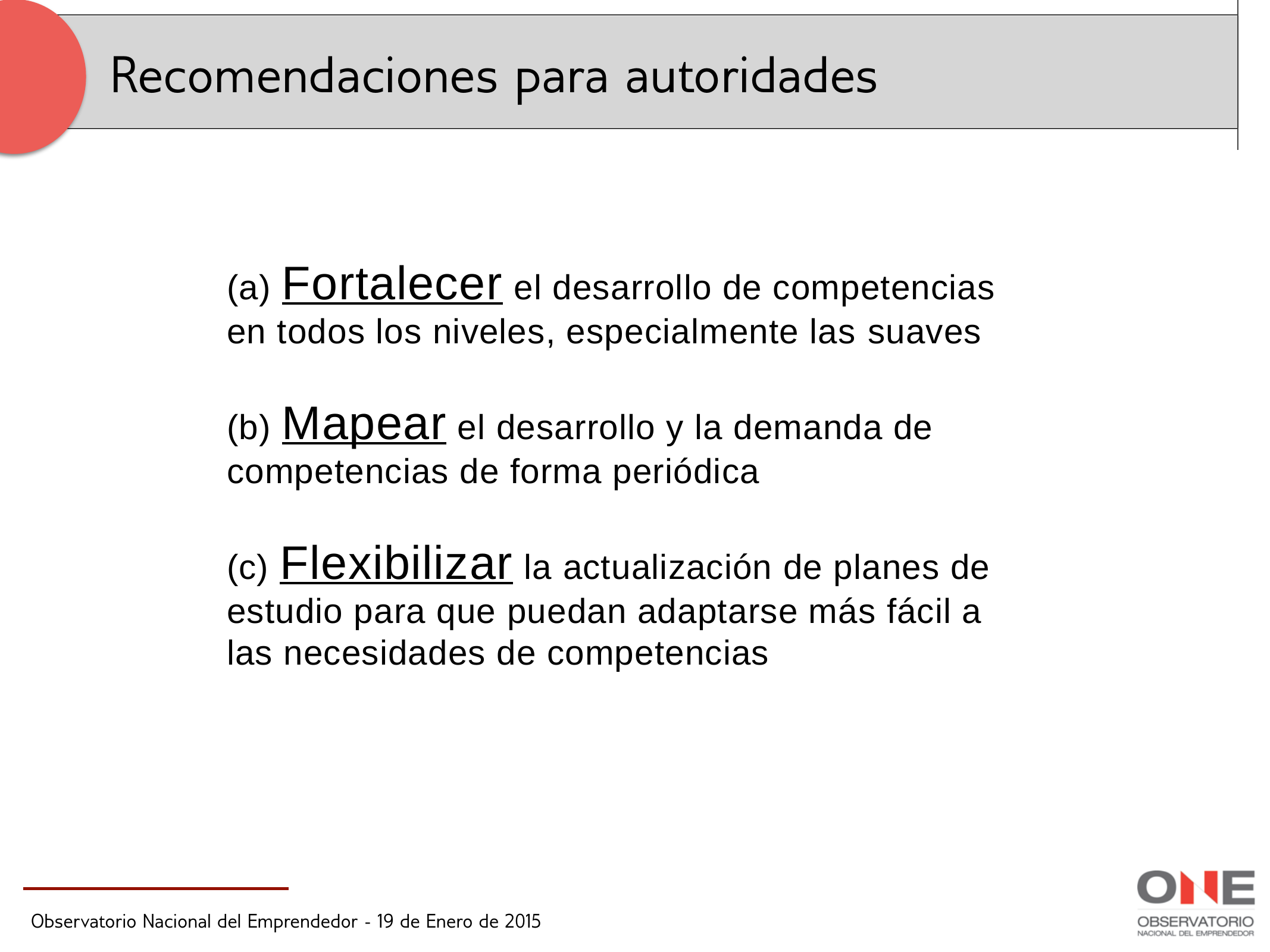

Recomendaciones para autoridades
(a) Fortalecer el desarrollo de competencias en todos los niveles, especialmente las suaves

(b) Mapear el desarrollo y la demanda de competencias de forma periódica

(c) Flexibilizar la actualización de planes de estudio para que puedan adaptarse más fácil a las necesidades de competencias